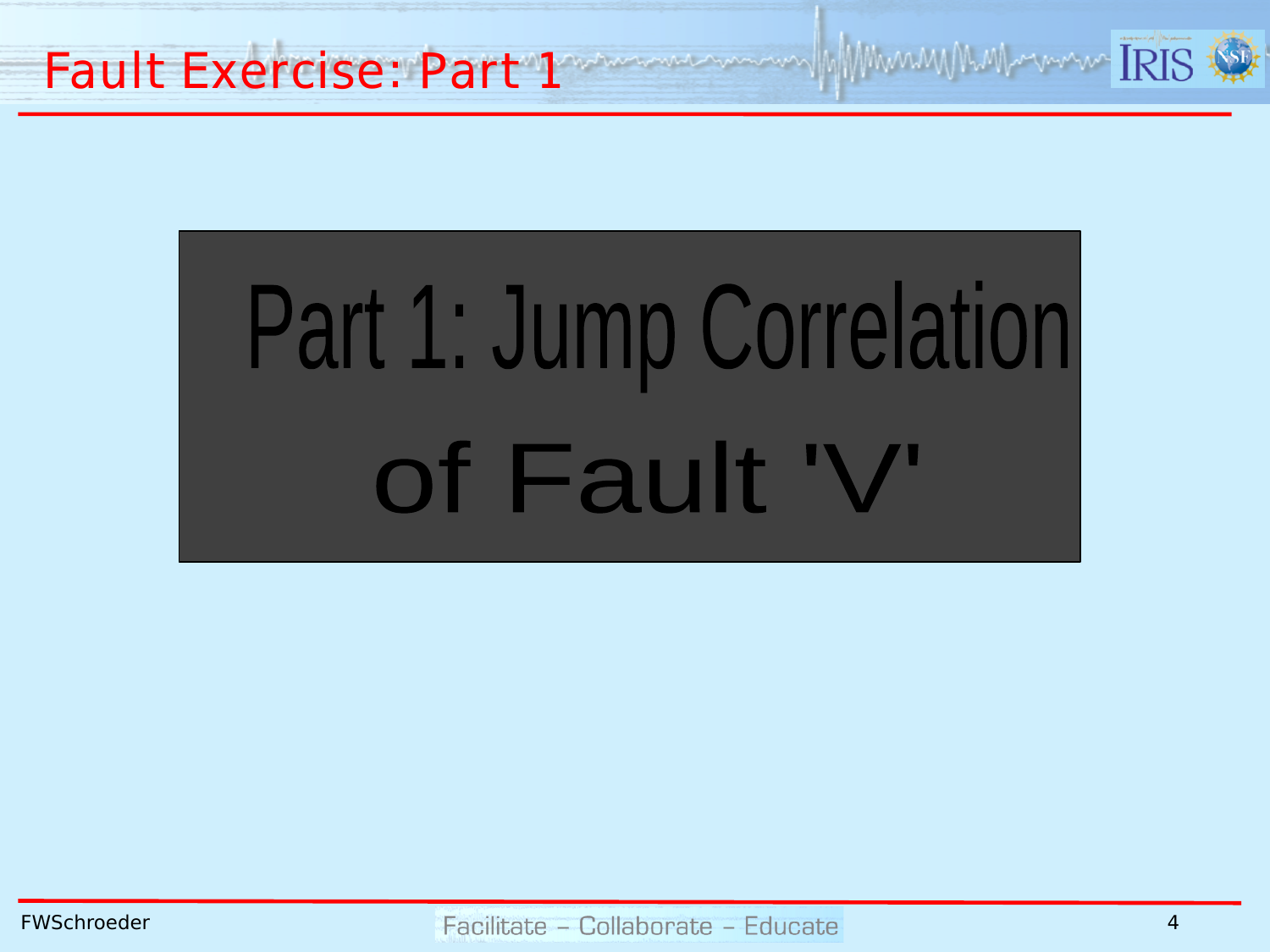

# Fault Exercise: Part 1

Part 1: Jump Correlation
of Fault 'V'